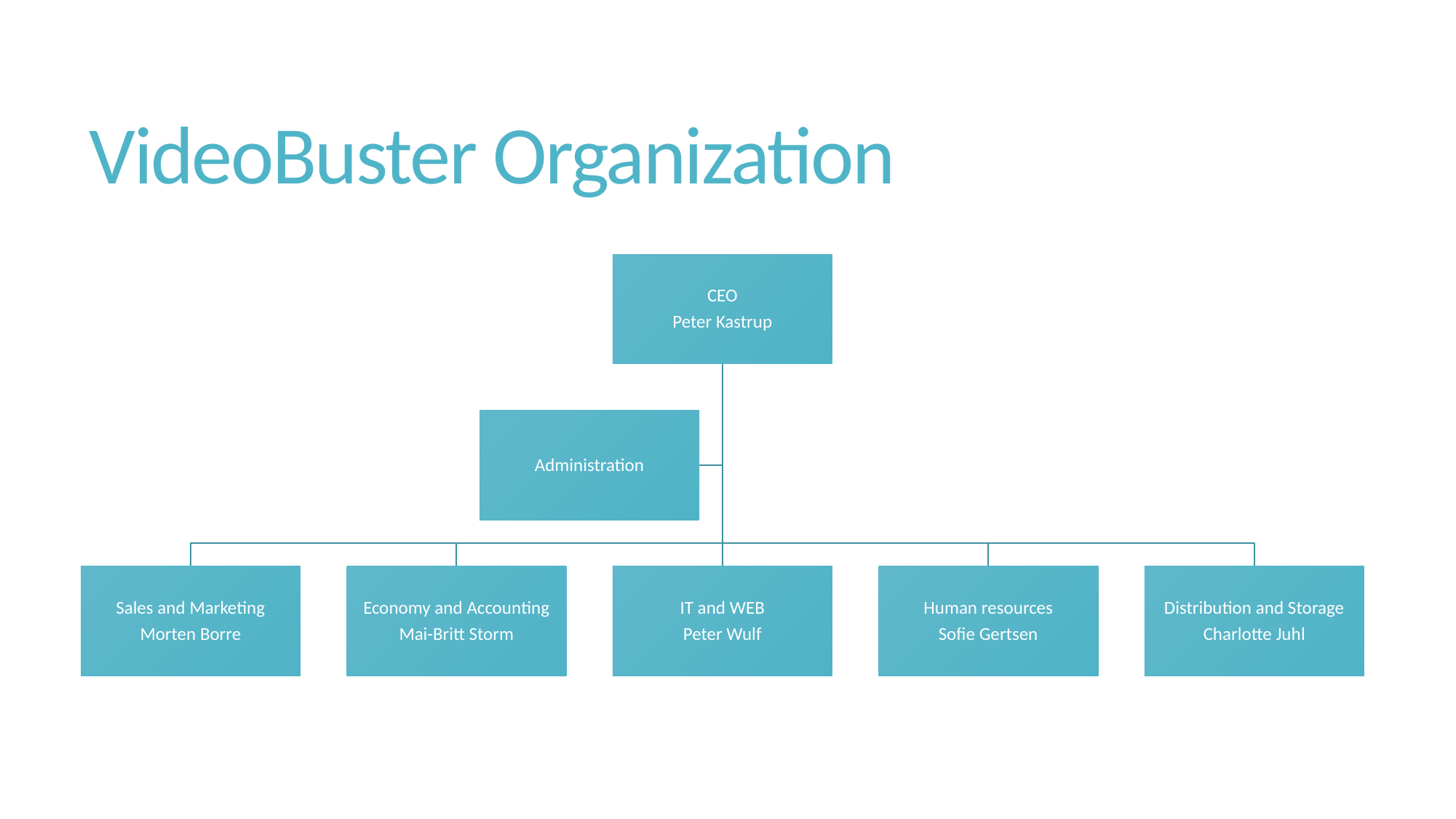

# VideoBuster Organization
CEO
Peter Kastrup
Sales and Marketing
Morten Borre
Economy and Accounting
Mai-Britt Storm
IT and WEB
Peter Wulf
Human resources
Sofie Gertsen
Distribution and Storage
Charlotte Juhl
Administration